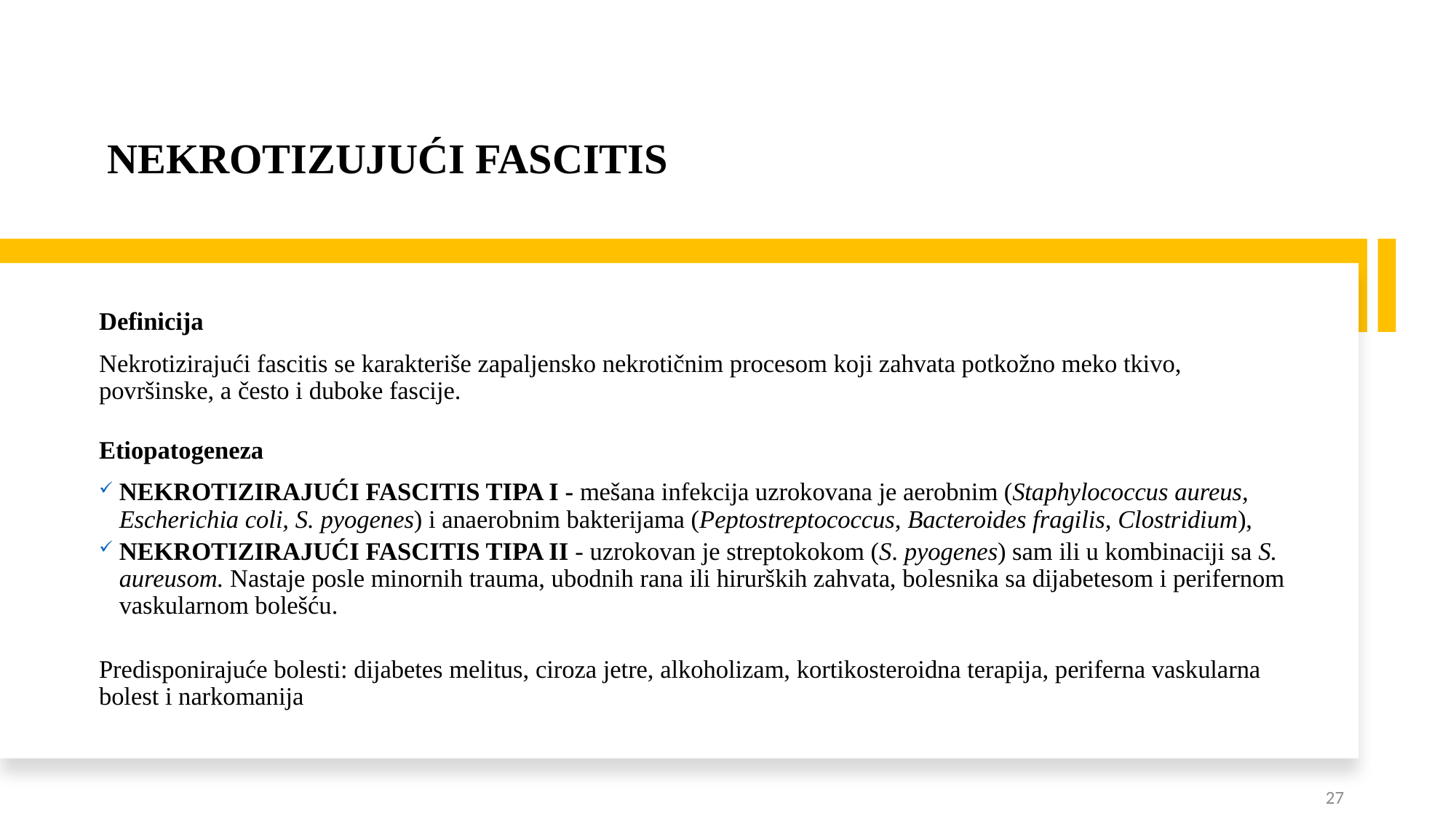

NEKROTIZUJUĆI FASCITIS

Definicija
Nekrotizirajući fascitis se karakteriše zapaljensko nekrotičnim procesom koji zahvata potkožno meko tkivo, površinske, a često i duboke fascije.

Etiopatogeneza
NEKROTIZIRAJUĆI FASCITIS TIPA I - mešana infekcija uzrokovana je aerobnim (Staphylococcus aureus, Escherichia coli, S. pyogenes) i anaerobnim bakterijama (Peptostreptococcus, Bacteroides fragilis, Clostridium),
NEKROTIZIRAJUĆI FASCITIS TIPA II - uzrokovan je streptokokom (S. pyogenes) sam ili u kombinaciji sa S. aureusom. Nastaje posle minornih trauma, ubodnih rana ili hirurških zahvata, bolesnika sa dijabetesom i perifernom vaskularnom bolešću.

Predisponirajuće bolesti: dijabetes melitus, ciroza jetre, alkoholizam, kortikosteroidna terapija, periferna vaskularna bolest i narkomanija

27